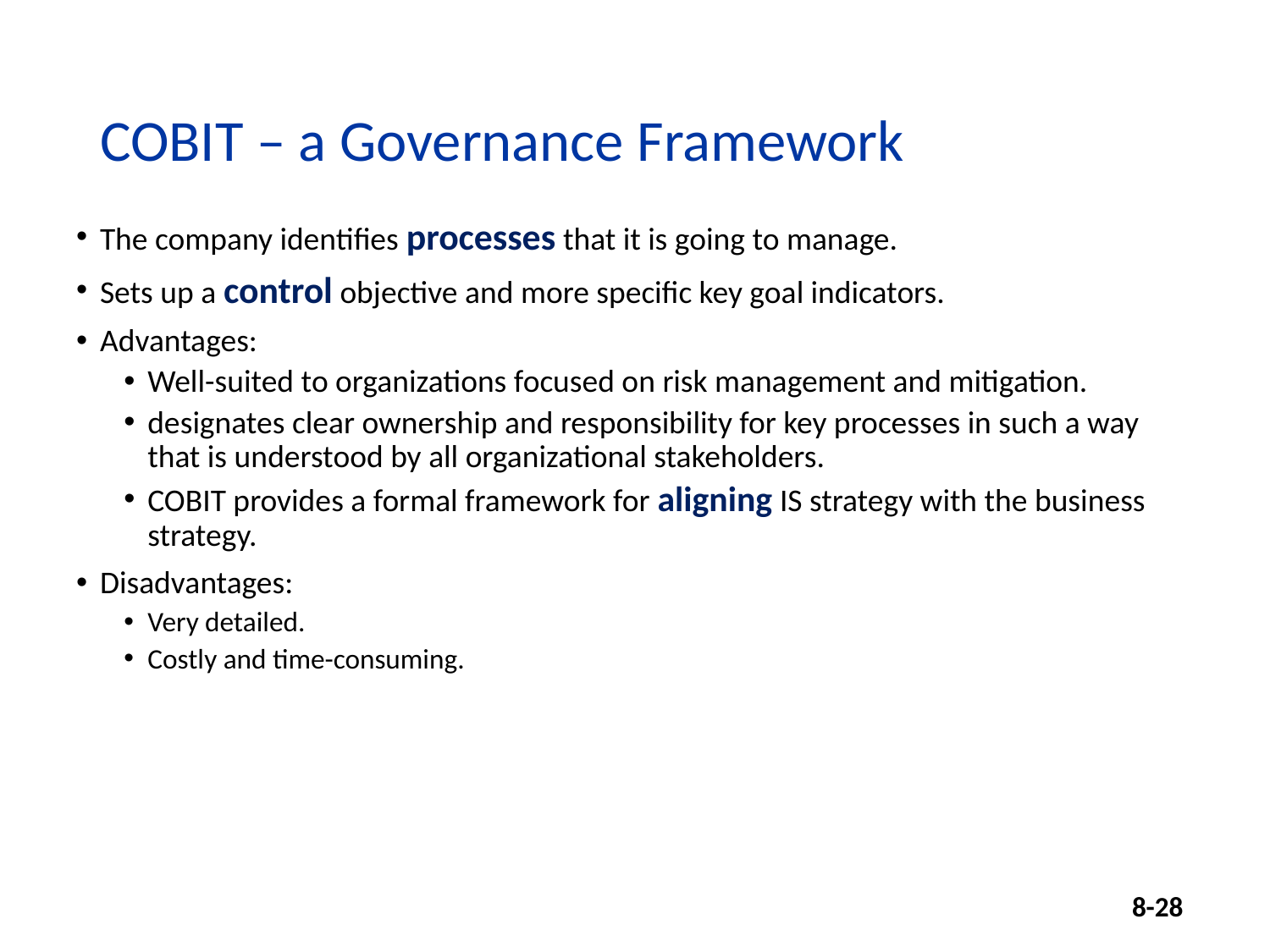

# COBIT – a Governance Framework
The company identifies processes that it is going to manage.
Sets up a control objective and more specific key goal indicators.
Advantages:
Well-suited to organizations focused on risk management and mitigation.
designates clear ownership and responsibility for key processes in such a way that is understood by all organizational stakeholders.
COBIT provides a formal framework for aligning IS strategy with the business strategy.
Disadvantages:
Very detailed.
Costly and time-consuming.